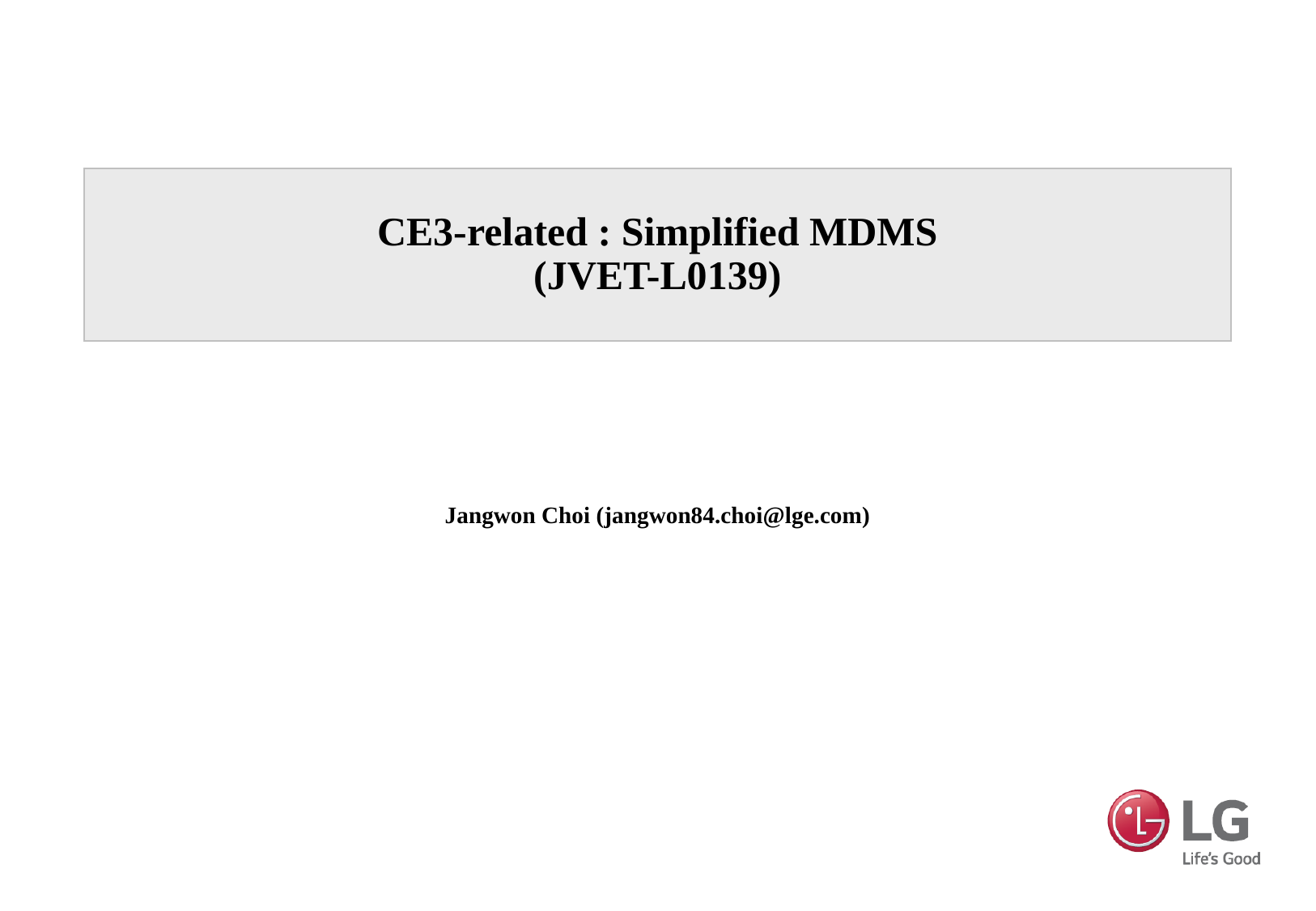

# CE3-related : Simplified MDMS (JVET-L0139)
Jangwon Choi (jangwon84.choi@lge.com)